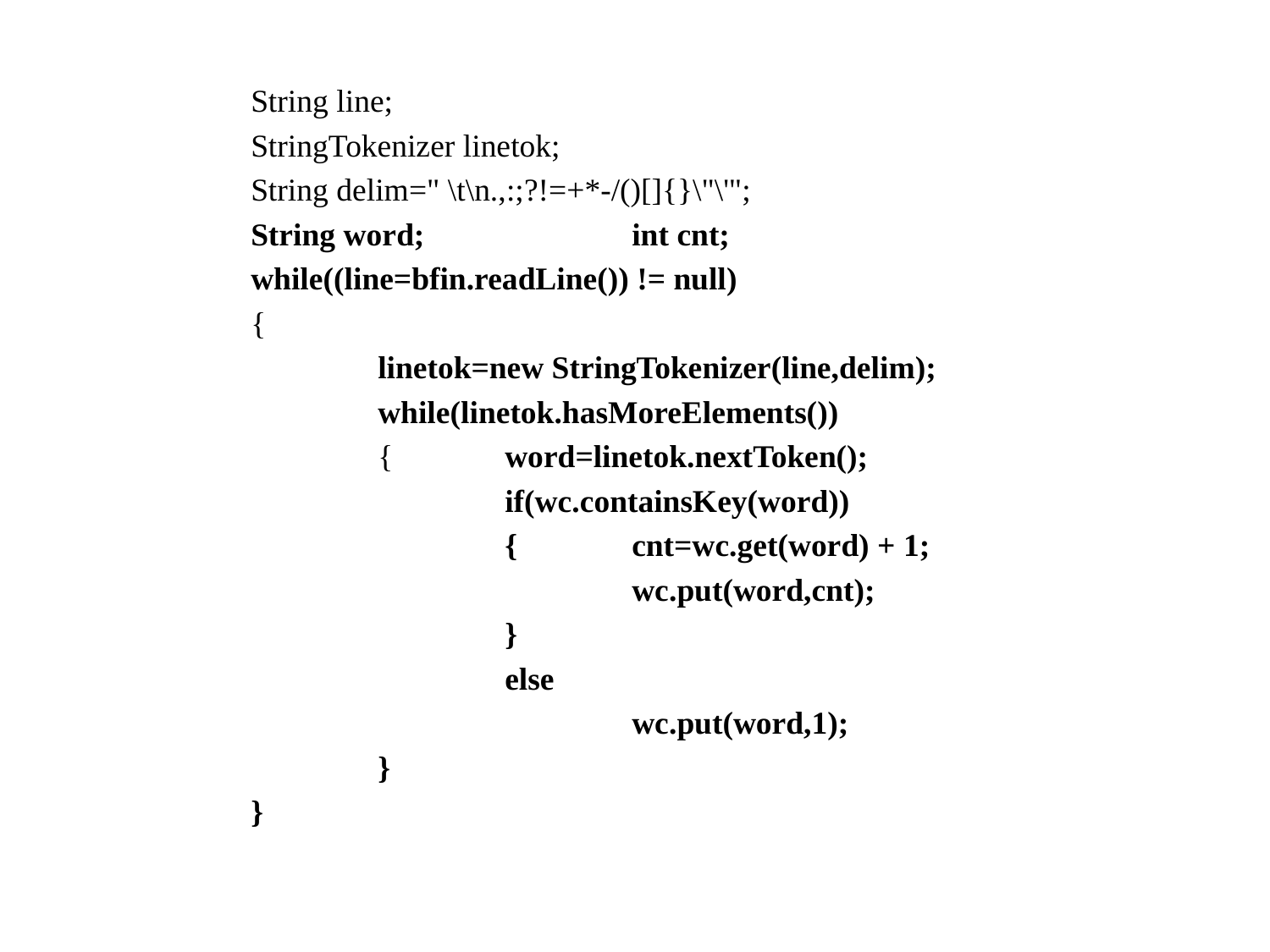

String line;
		StringTokenizer linetok;
		String delim=" \t\n.,:;?!=+*-/()[]{}\"\'";
		String word; 		int cnt;
		while((line=bfin.readLine()) != null)
		{
			linetok=new StringTokenizer(line,delim);
			while(linetok.hasMoreElements())
			{	word=linetok.nextToken();
				if(wc.containsKey(word))
				{	cnt=wc.get(word) + 1;
					wc.put(word,cnt);
				}
				else
					wc.put(word,1);
			}
		}